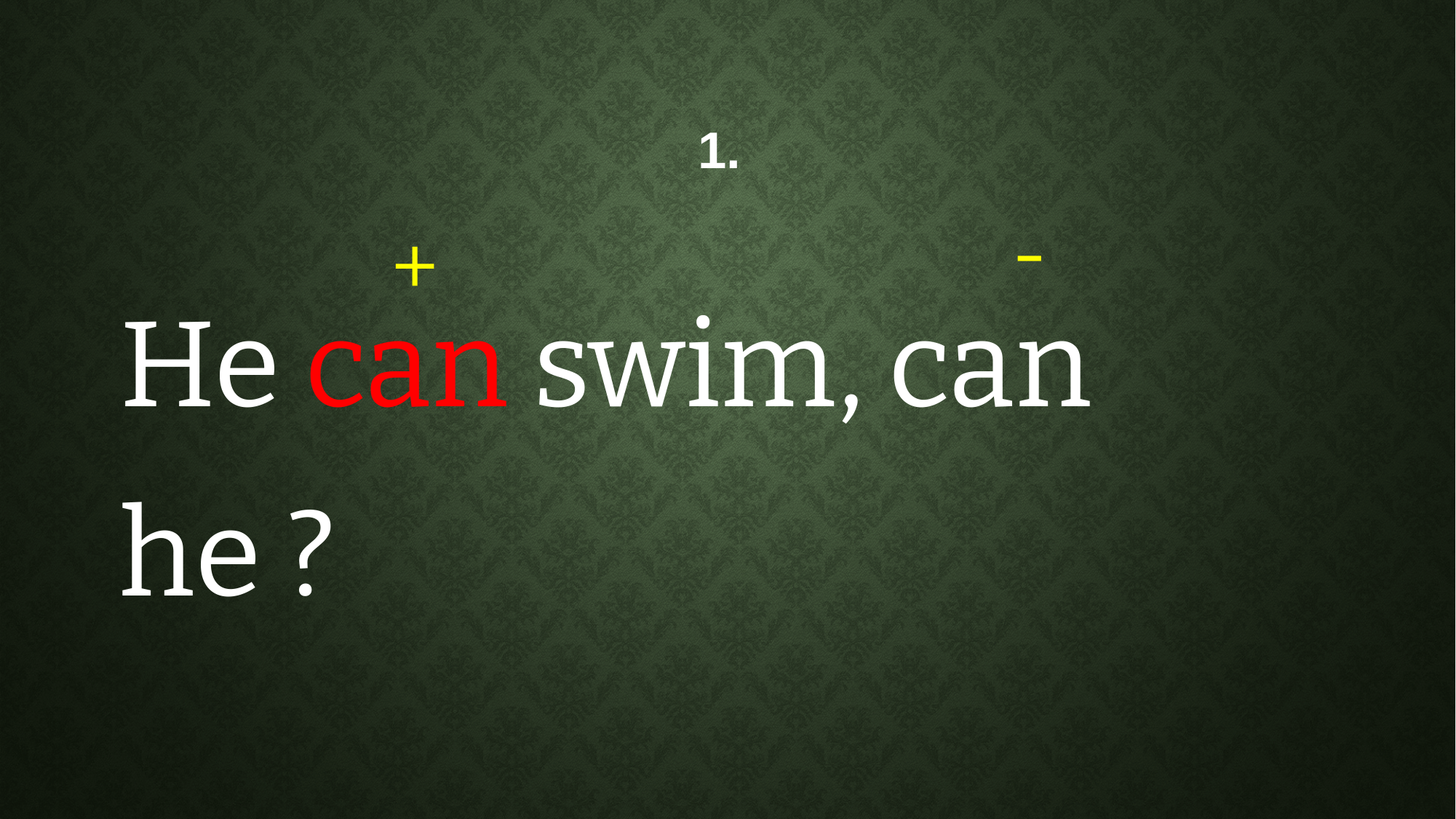

# 1.
-
+
He can swim, can
he ?